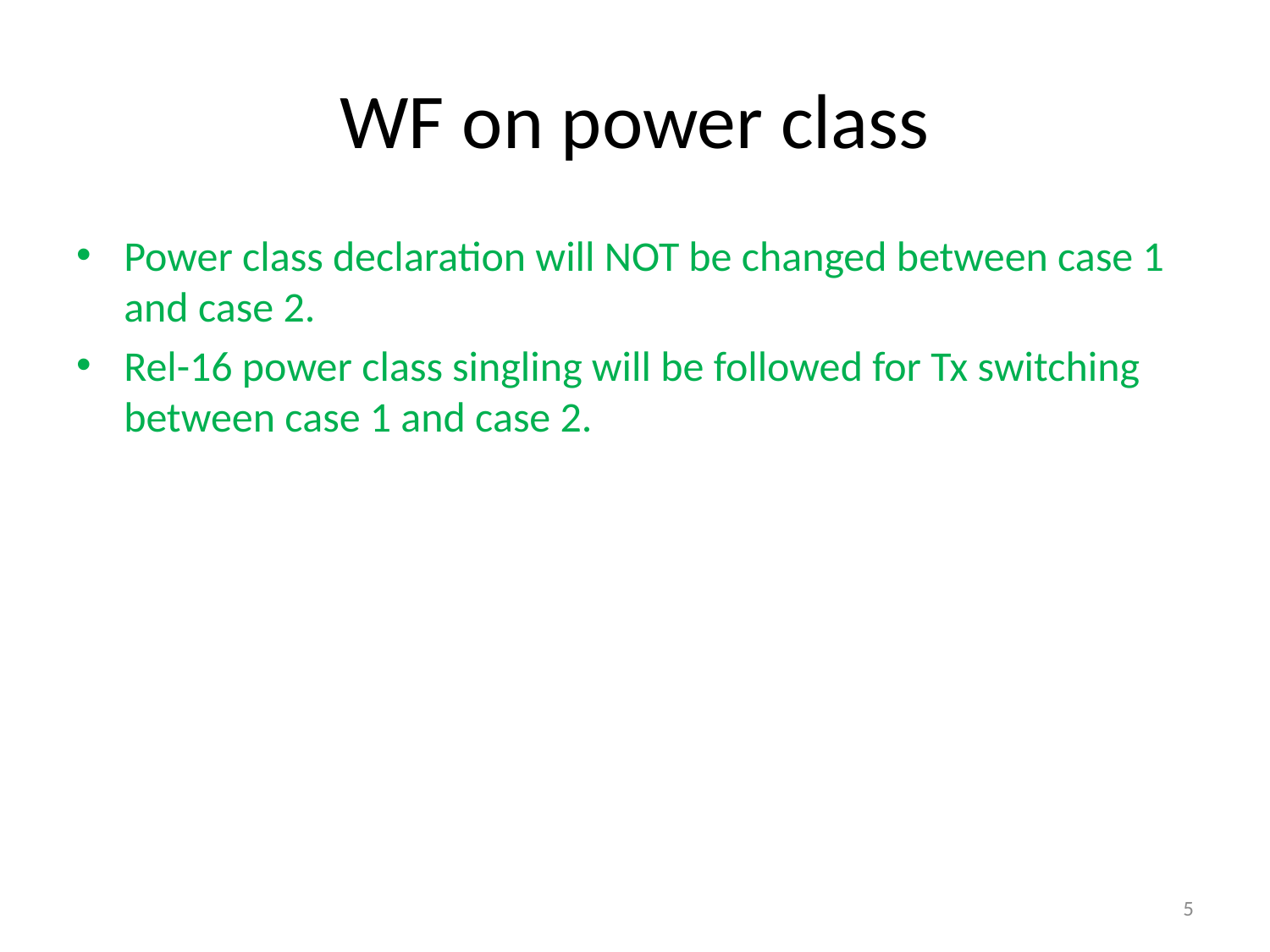

# WF on power class
Power class declaration will NOT be changed between case 1 and case 2.
Rel-16 power class singling will be followed for Tx switching between case 1 and case 2.

5